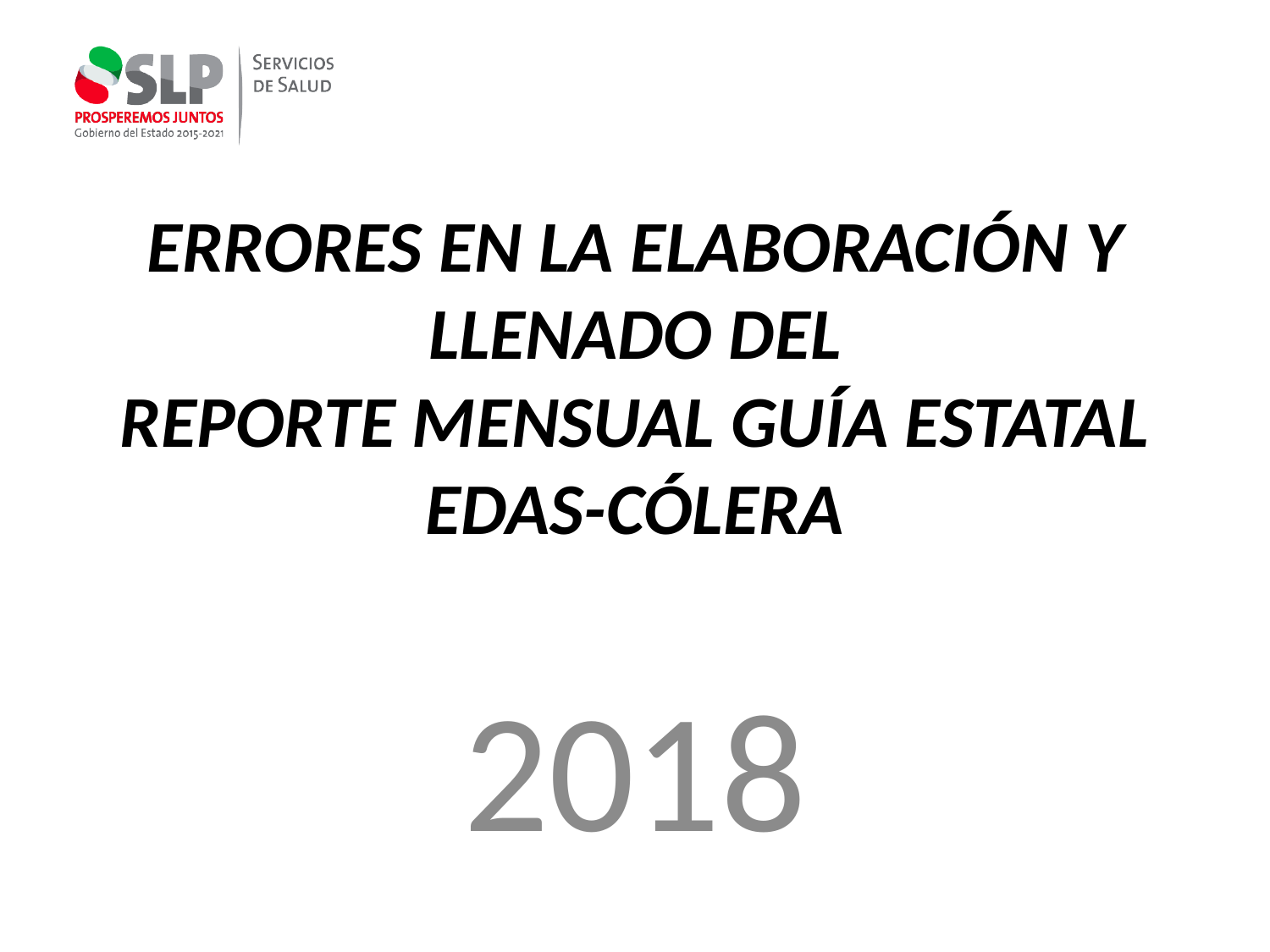

# ERRORES EN LA ELABORACIÓN Y LLENADO DEL REPORTE MENSUAL GUÍA ESTATAL EDAS-CÓLERA
2018